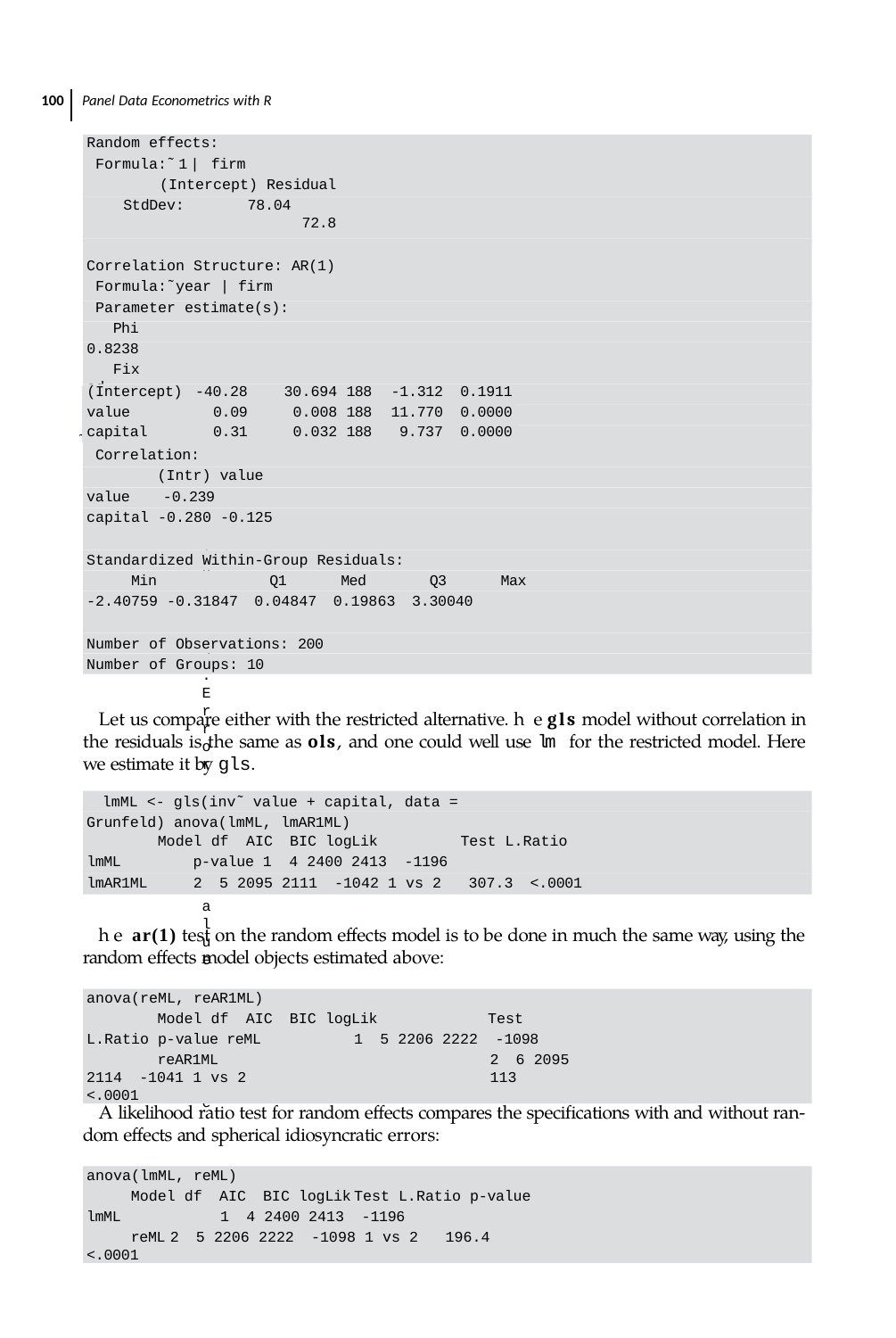

100  Panel Data Econometrics with R

Random effects:
Formula: ̃1| firm
(Intercept) Residual
StdDev:	78.04	72.8

Correlation Structure: AR(1) Formula: ̃year | firm Parameter estimate(s):
Phi 0.8238
Fixed effects: inv ̃ value + capital
Value Std.Error DF t-value p-value

| (Intercept) | -40.28 | 30.694 188 | -1.312 | 0.1911 |
| --- | --- | --- | --- | --- |
| value | 0.09 | 0.008 188 | 11.770 | 0.0000 |
| capital | 0.31 | 0.032 188 | 9.737 | 0.0000 |
Correlation:
(Intr) value
value	-0.239
capital -0.280 -0.125

Standardized Within-Group Residuals:
Min	Q1	Med	Q3	Max
-2.40759 -0.31847 0.04847 0.19863 3.30040

Number of Observations: 200 Number of Groups: 10

Let us compare either with the restricted alternative. he gls model without correlation in the residuals is the same as ols, and one could well use lm for the restricted model. Here we estimate it by gls.

lmML <- gls(inv ̃ value + capital, data = Grunfeld) anova(lmML, lmAR1ML)

Model df AIC BIC logLik	Test L.Ratio p-value 1 4 2400 2413 -1196

lmML lmAR1ML
2 5 2095 2111 -1042 1 vs 2	307.3 <.0001

he ar(1) test on the random effects model is to be done in much the same way, using the random effects model objects estimated above:
anova(reML, reAR1ML)
Model df AIC BIC logLik	Test L.Ratio p-value reML	1 5 2206 2222 -1098
reAR1ML	2 6 2095 2114 -1041 1 vs 2	113 <.0001
A likelihood ratio test for random effects compares the speciﬁcations with and without ran- dom effects and spherical idiosyncratic errors:
anova(lmML, reML)
Model df AIC BIC logLik	Test L.Ratio p-value lmML	1 4 2400 2413 -1196
reML	2 5 2206 2222 -1098 1 vs 2	196.4 <.0001